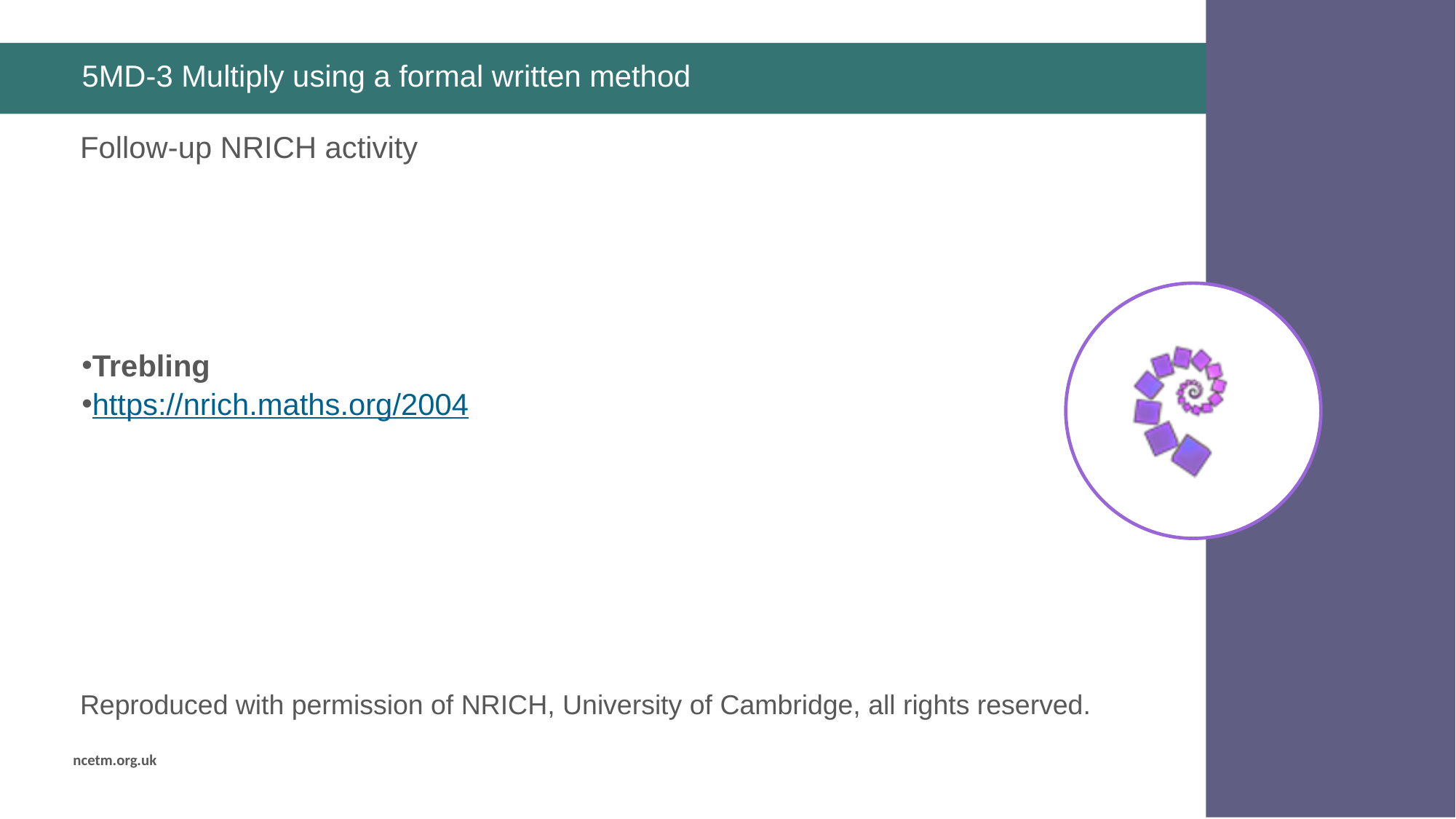

# 5MD-3 Multiply using a formal written method

Trebling
https://nrich.maths.org/2004